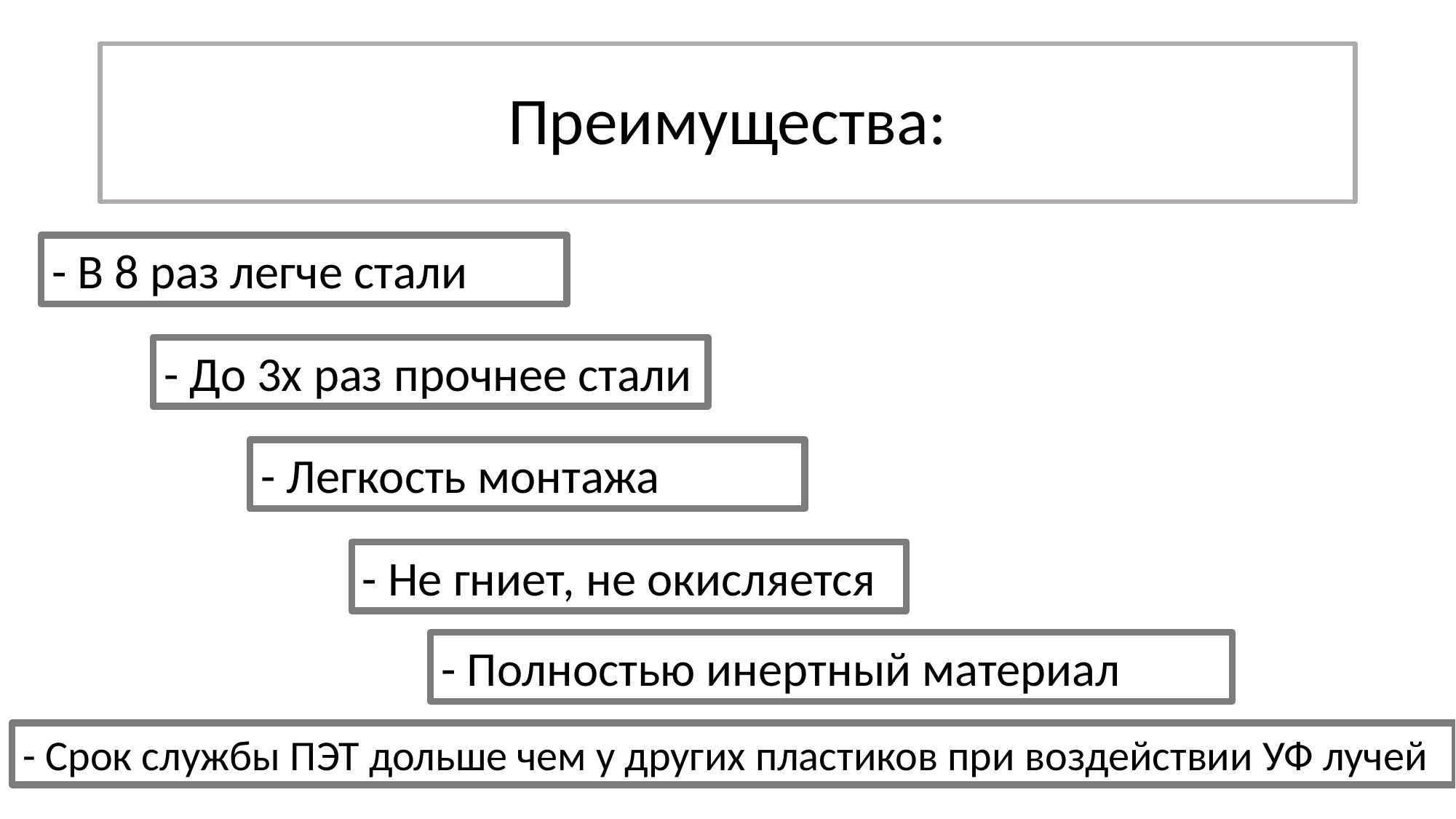

# Преимущества:
- В 8 раз легче стали
- До 3х раз прочнее стали
- Легкость монтажа
- Не гниет, не окисляется
- Полностью инертный материал
- Срок службы ПЭТ дольше чем у других пластиков при воздействии УФ лучей